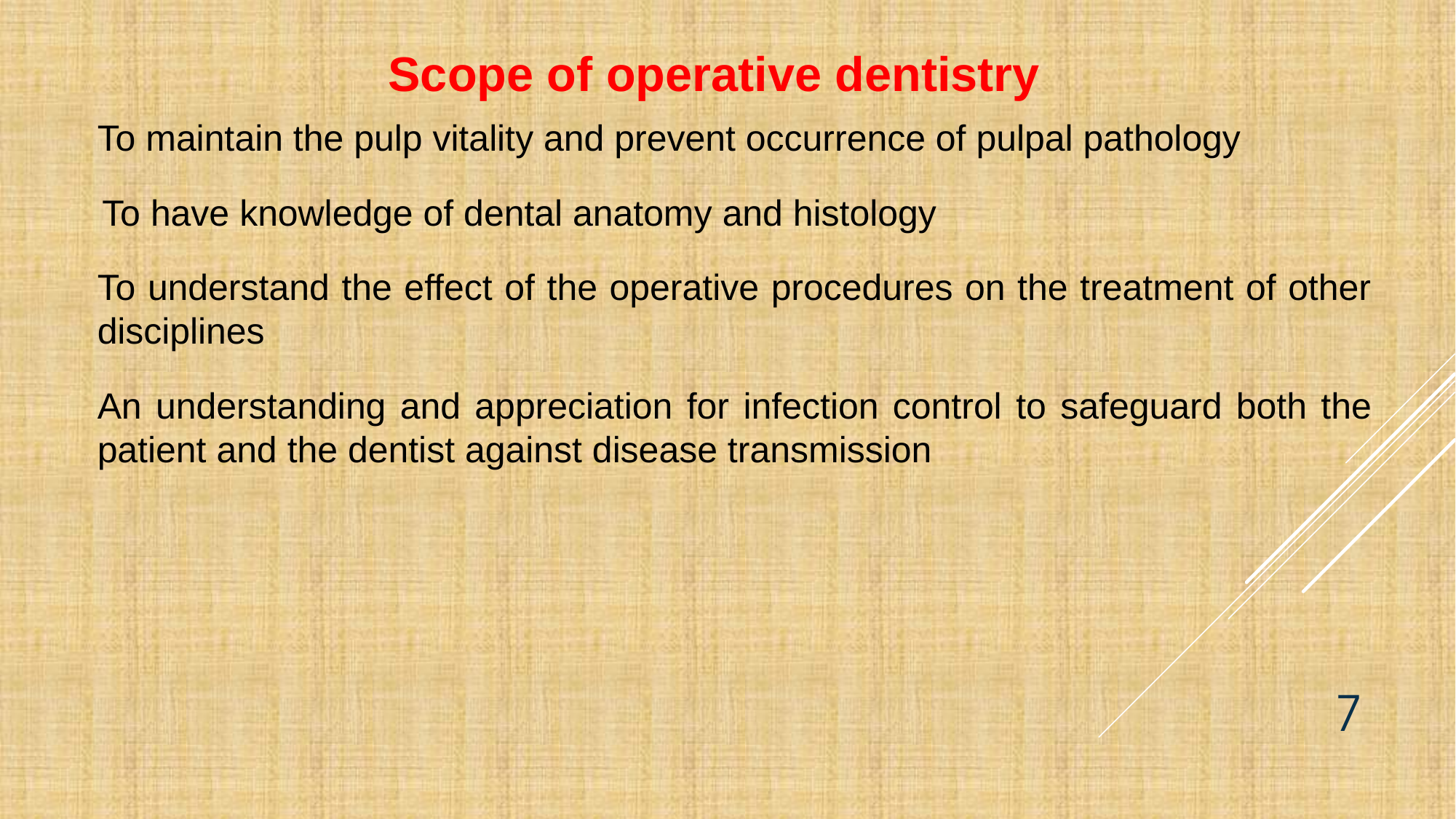

Scope of operative dentistry
To maintain the pulp vitality and prevent occurrence of pulpal pathology
To have knowledge of dental anatomy and histology
To understand the effect of the operative procedures on the treatment of other disciplines
An understanding and appreciation for infection control to safeguard both the patient and the dentist against disease transmission
7